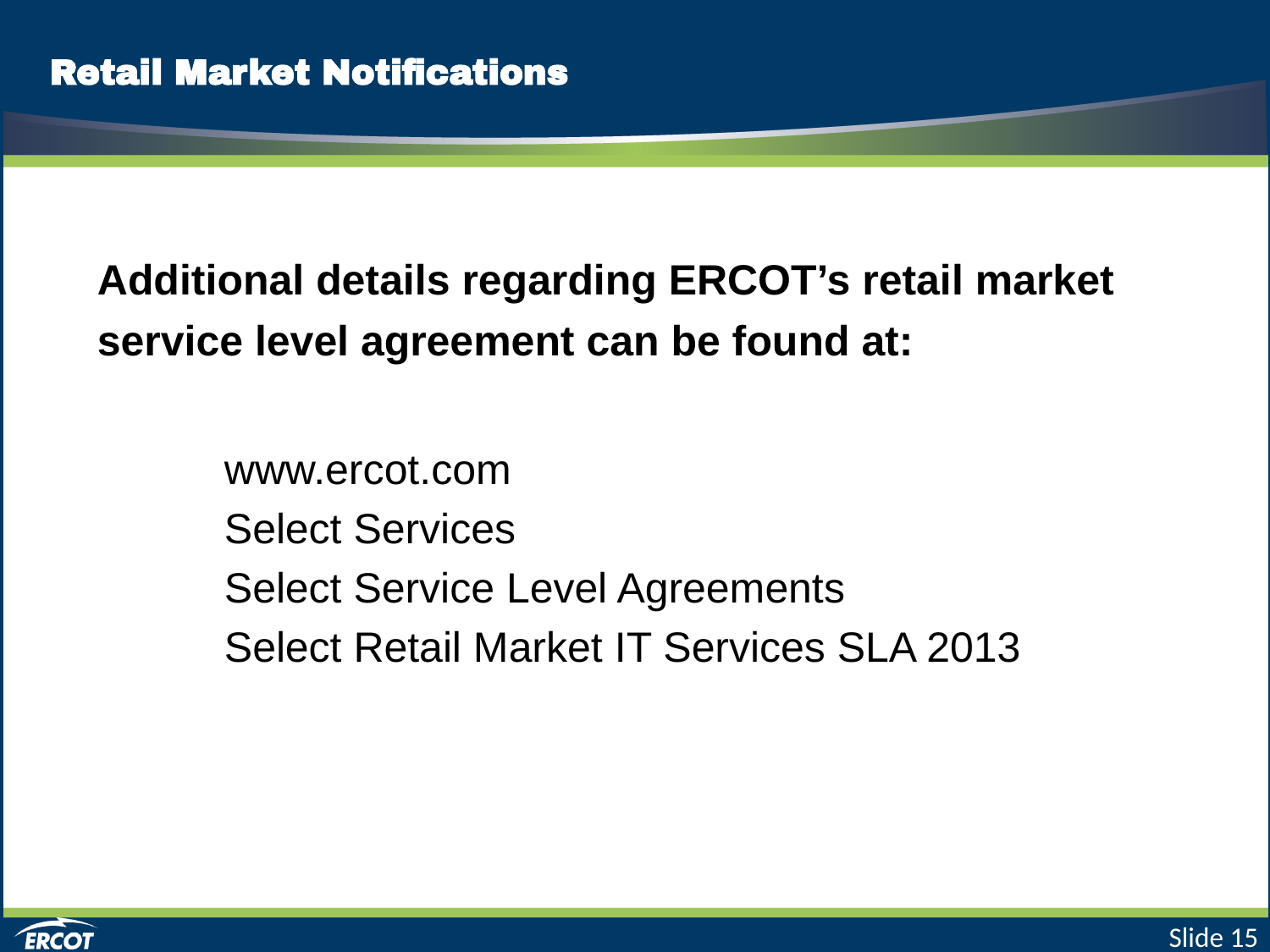

# Retail Market Notifications

Additional details regarding ERCOT’s retail market service level agreement can be found at:

		www.ercot.com
		Select Services
		Select Service Level Agreements
		Select Retail Market IT Services SLA 2013